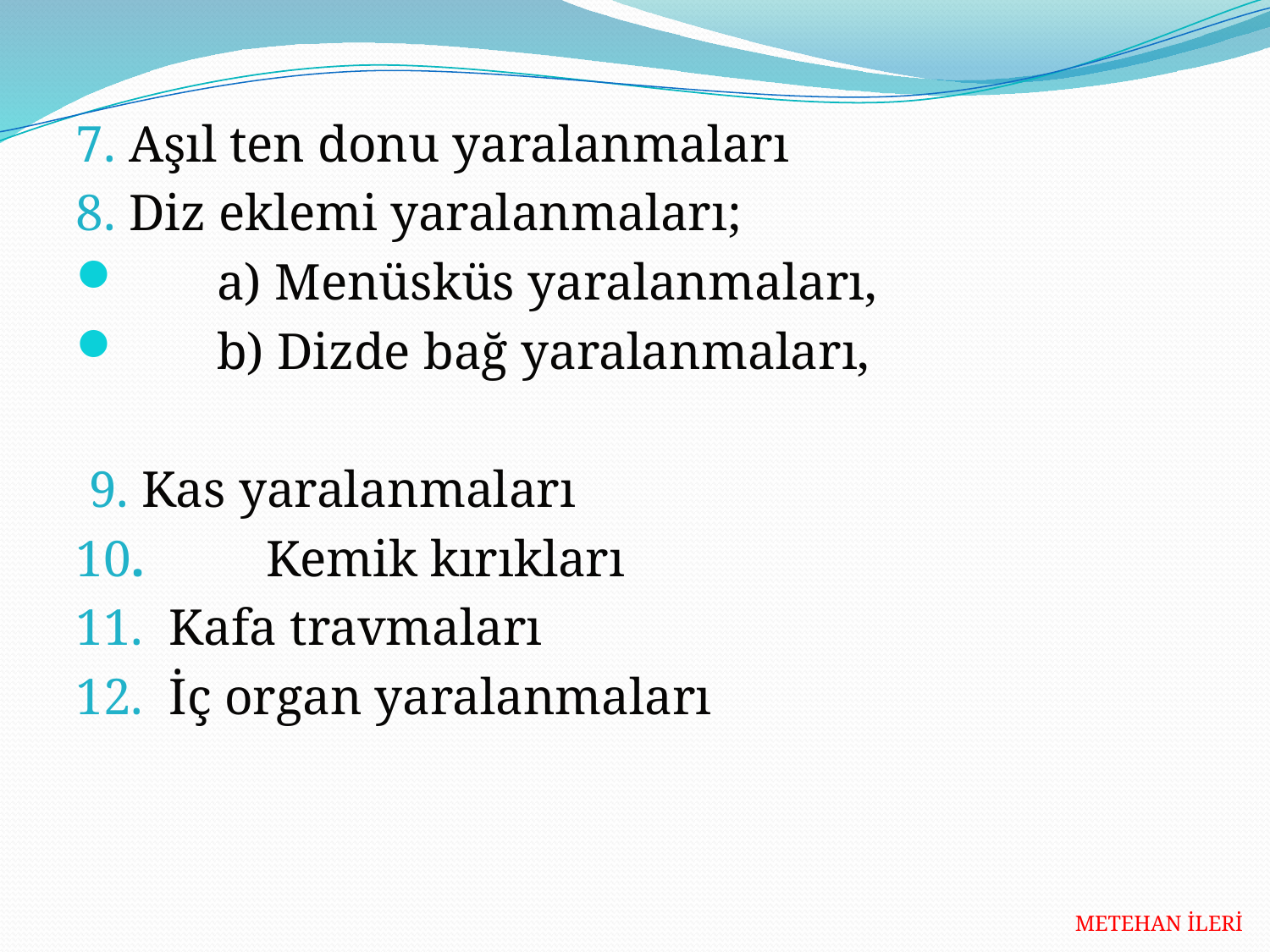

7. Aşıl ten donu yaralanmaları
8. Diz eklemi yaralanmaları;
      a) Menüsküs yaralanmaları,
      b) Dizde bağ yaralanmaları,

 9. Kas yaralanmaları
10.	Kemik kırıkları
11.  Kafa travmaları
12.  İç organ yaralanmaları
METEHAN İLERİ